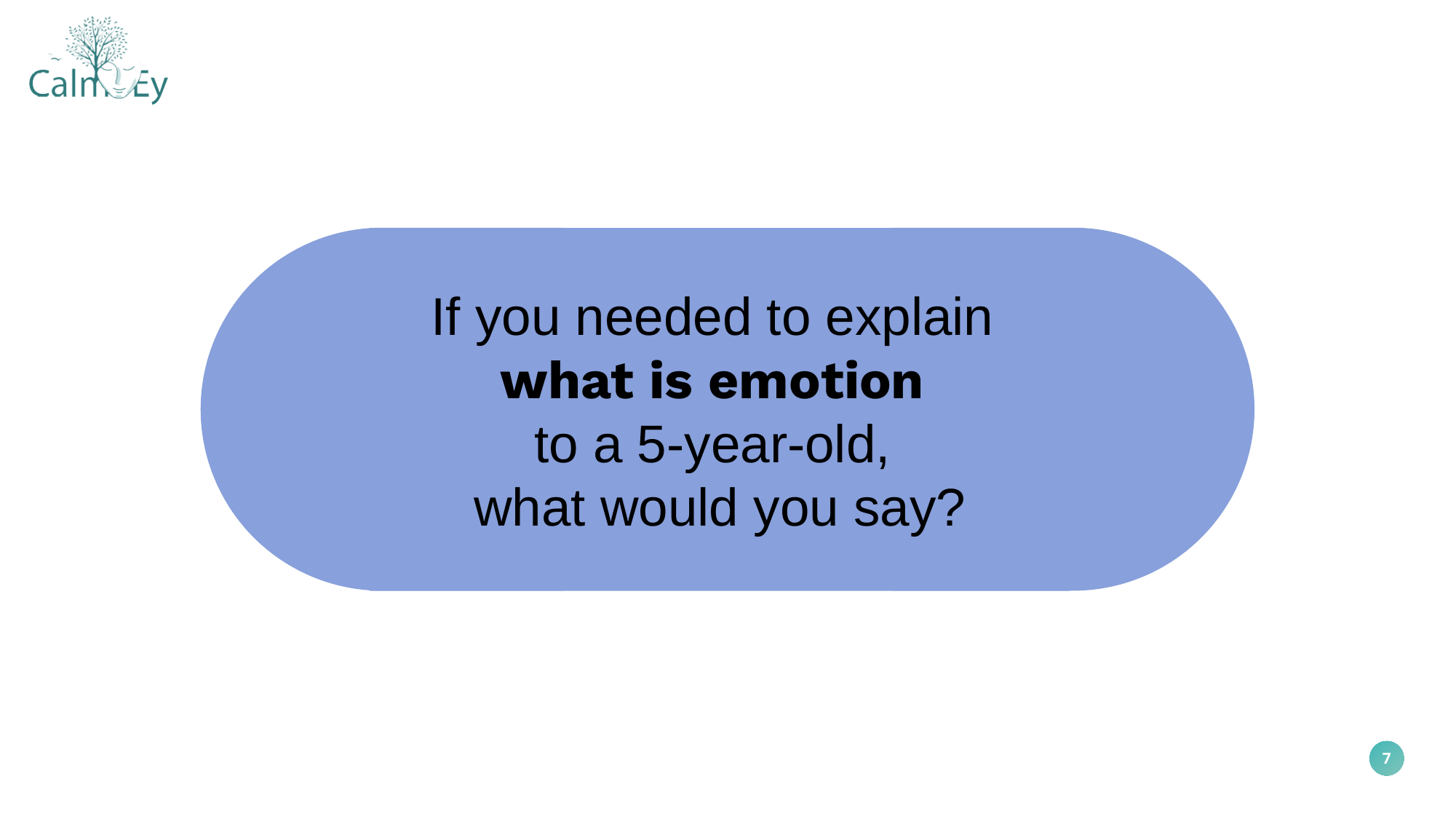

If you needed to explain
what is emotion
to a 5-year-old,
what would you say?